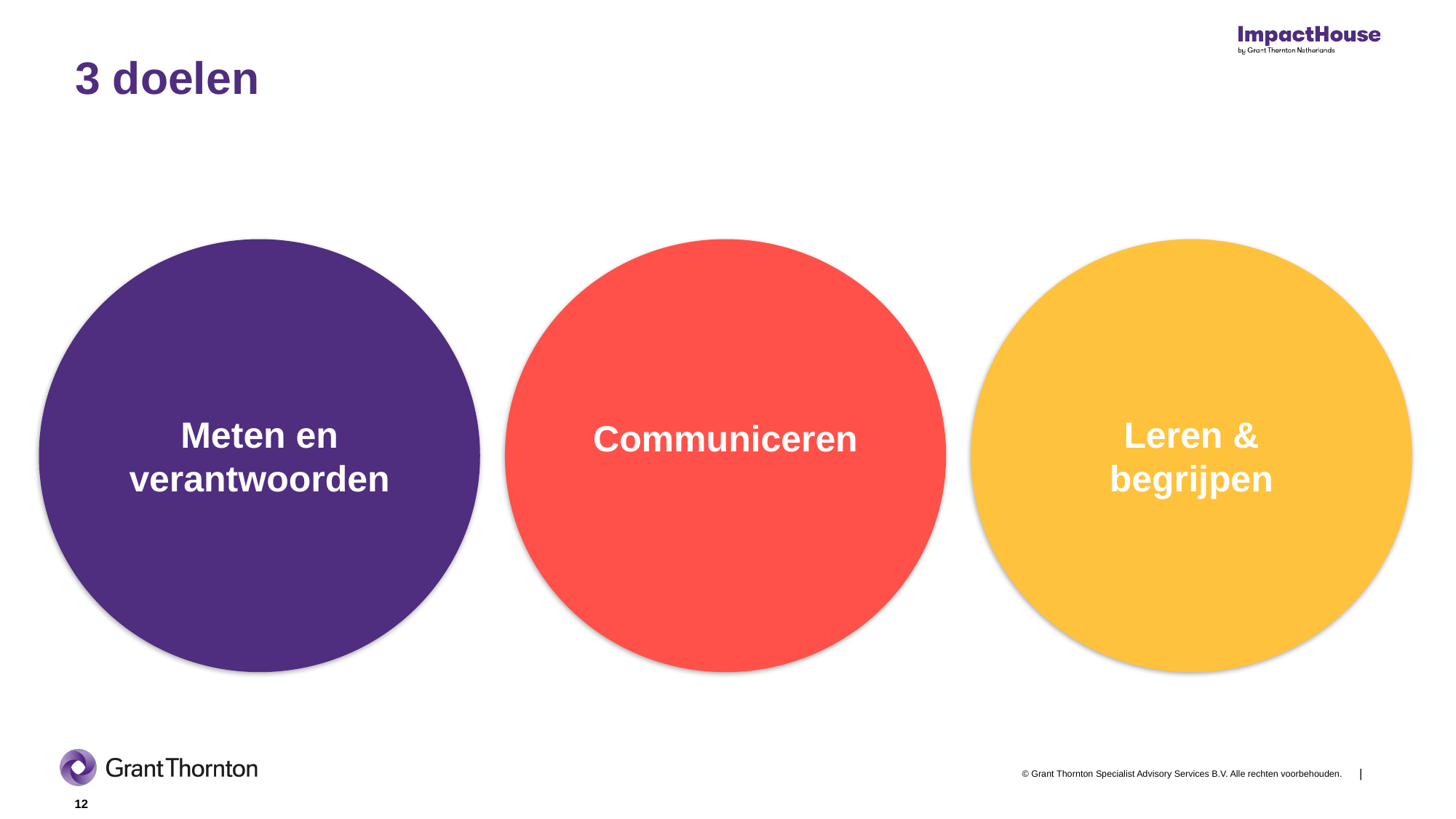

# 3 doelen
Leren & begrijpen
Meten en verantwoorden
Communiceren

12